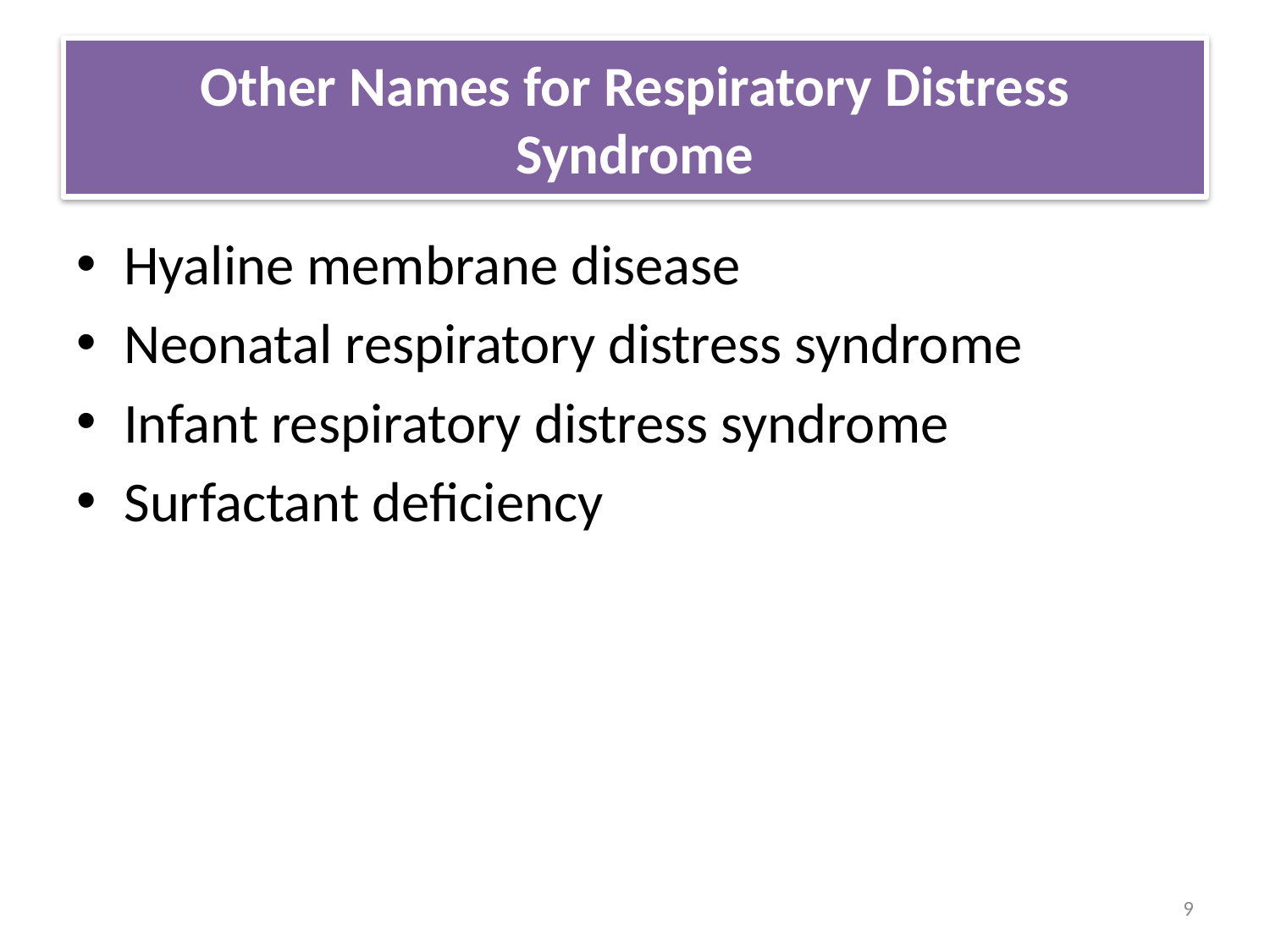

# Other Names for Respiratory Distress Syndrome
Hyaline membrane disease
Neonatal respiratory distress syndrome
Infant respiratory distress syndrome
Surfactant deficiency

9